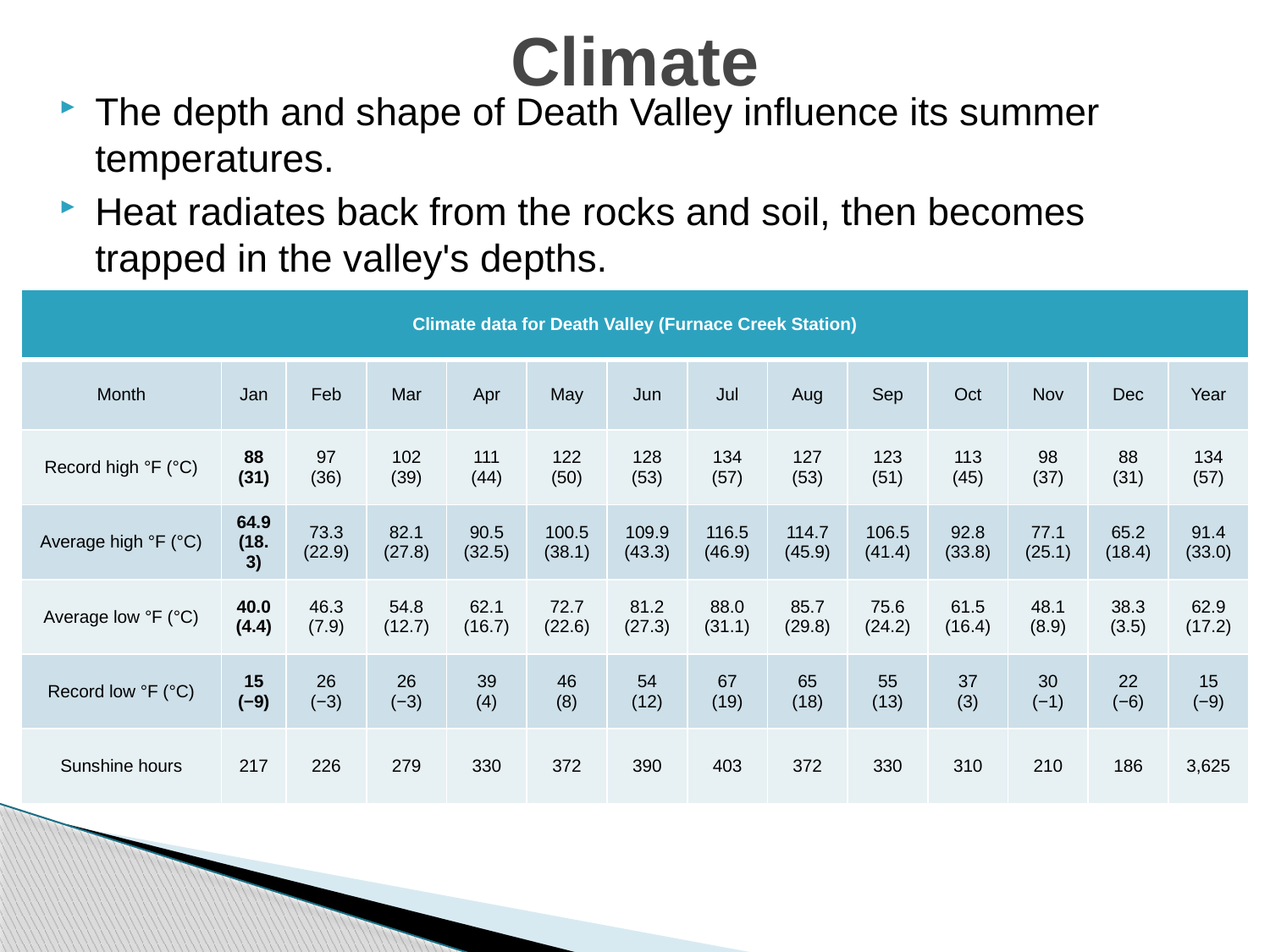

# Climate
The depth and shape of Death Valley influence its summer temperatures.
Heat radiates back from the rocks and soil, then becomes trapped in the valley's depths.

| Climate data for Death Valley (Furnace Creek Station) |  |  |  |  |  |  |  |  |  |  |  |  |  |
| --- | --- | --- | --- | --- | --- | --- | --- | --- | --- | --- | --- | --- | --- |
| Month | Jan | Feb | Mar | Apr | May | Jun | Jul | Aug | Sep | Oct | Nov | Dec | Year |
| Record high °F (°C) | 88 (31) | 97 (36) | 102 (39) | 111 (44) | 122 (50) | 128 (53) | 134 (57) | 127 (53) | 123 (51) | 113 (45) | 98 (37) | 88 (31) | 134 (57) |
| Average high °F (°C) | 64.9 (18.3) | 73.3 (22.9) | 82.1 (27.8) | 90.5 (32.5) | 100.5 (38.1) | 109.9 (43.3) | 116.5 (46.9) | 114.7 (45.9) | 106.5 (41.4) | 92.8 (33.8) | 77.1 (25.1) | 65.2 (18.4) | 91.4 (33.0) |
| Average low °F (°C) | 40.0 (4.4) | 46.3 (7.9) | 54.8 (12.7) | 62.1 (16.7) | 72.7 (22.6) | 81.2 (27.3) | 88.0 (31.1) | 85.7 (29.8) | 75.6 (24.2) | 61.5 (16.4) | 48.1 (8.9) | 38.3 (3.5) | 62.9 (17.2) |
| Record low °F (°C) | 15 (−9) | 26 (−3) | 26 (−3) | 39 (4) | 46 (8) | 54 (12) | 67 (19) | 65 (18) | 55 (13) | 37 (3) | 30 (−1) | 22 (−6) | 15 (−9) |
| Sunshine hours | 217 | 226 | 279 | 330 | 372 | 390 | 403 | 372 | 330 | 310 | 210 | 186 | 3,625 |